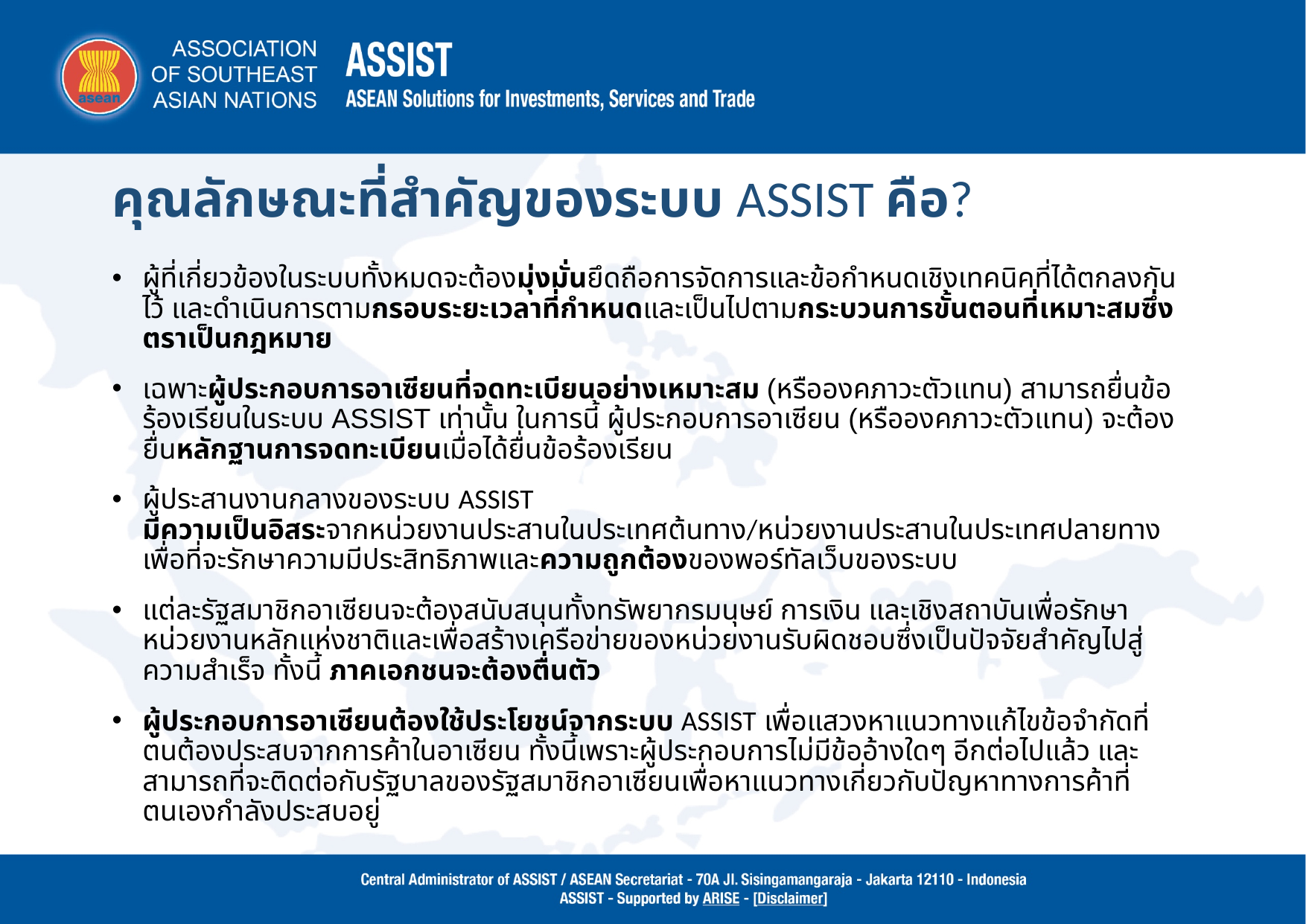

# คุณลักษณะที่สำคัญของระบบ ASSIST คือ?
ผู้ที่เกี่ยวข้องในระบบทั้งหมดจะต้องมุ่งมั่นยึดถือการจัดการและข้อกำหนดเชิงเทคนิคที่ได้ตกลงกันไว้ และดำเนินการตามกรอบระยะเวลาที่กำหนดและเป็นไปตามกระบวนการขั้นตอนที่เหมาะสมซึ่งตราเป็นกฎหมาย
เฉพาะผู้ประกอบการอาเซียนที่จดทะเบียนอย่างเหมาะสม (หรือองคภาวะตัวแทน) สามารถยื่นข้อร้องเรียนในระบบ ASSIST เท่านั้น ในการนี้ ผู้ประกอบการอาเซียน (หรือองคภาวะตัวแทน) จะต้องยื่นหลักฐานการจดทะเบียนเมื่อได้ยื่นข้อร้องเรียน
ผู้ประสานงานกลางของระบบ ASSIST มีความเป็นอิสระจากหน่วยงานประสานในประเทศต้นทาง/หน่วยงานประสานในประเทศปลายทาง เพื่อที่จะรักษาความมีประสิทธิภาพและความถูกต้องของพอร์ทัลเว็บของระบบ
แต่ละรัฐสมาชิกอาเซียนจะต้องสนับสนุนทั้งทรัพยากรมนุษย์ การเงิน และเชิงสถาบันเพื่อรักษาหน่วยงานหลักแห่งชาติและเพื่อสร้างเครือข่ายของหน่วยงานรับผิดชอบซึ่งเป็นปัจจัยสำคัญไปสู่ความสำเร็จ ทั้งนี้ ภาคเอกชนจะต้องตื่นตัว
ผู้ประกอบการอาเซียนต้องใช้ประโยชน์จากระบบ ASSIST เพื่อแสวงหาแนวทางแก้ไขข้อจำกัดที่ตนต้องประสบจากการค้าในอาเซียน ทั้งนี้เพราะผู้ประกอบการไม่มีข้ออ้างใดๆ อีกต่อไปแล้ว และสามารถที่จะติดต่อกับรัฐบาลของรัฐสมาชิกอาเซียนเพื่อหาแนวทางเกี่ยวกับปัญหาทางการค้าที่ตนเองกำลังประสบอยู่